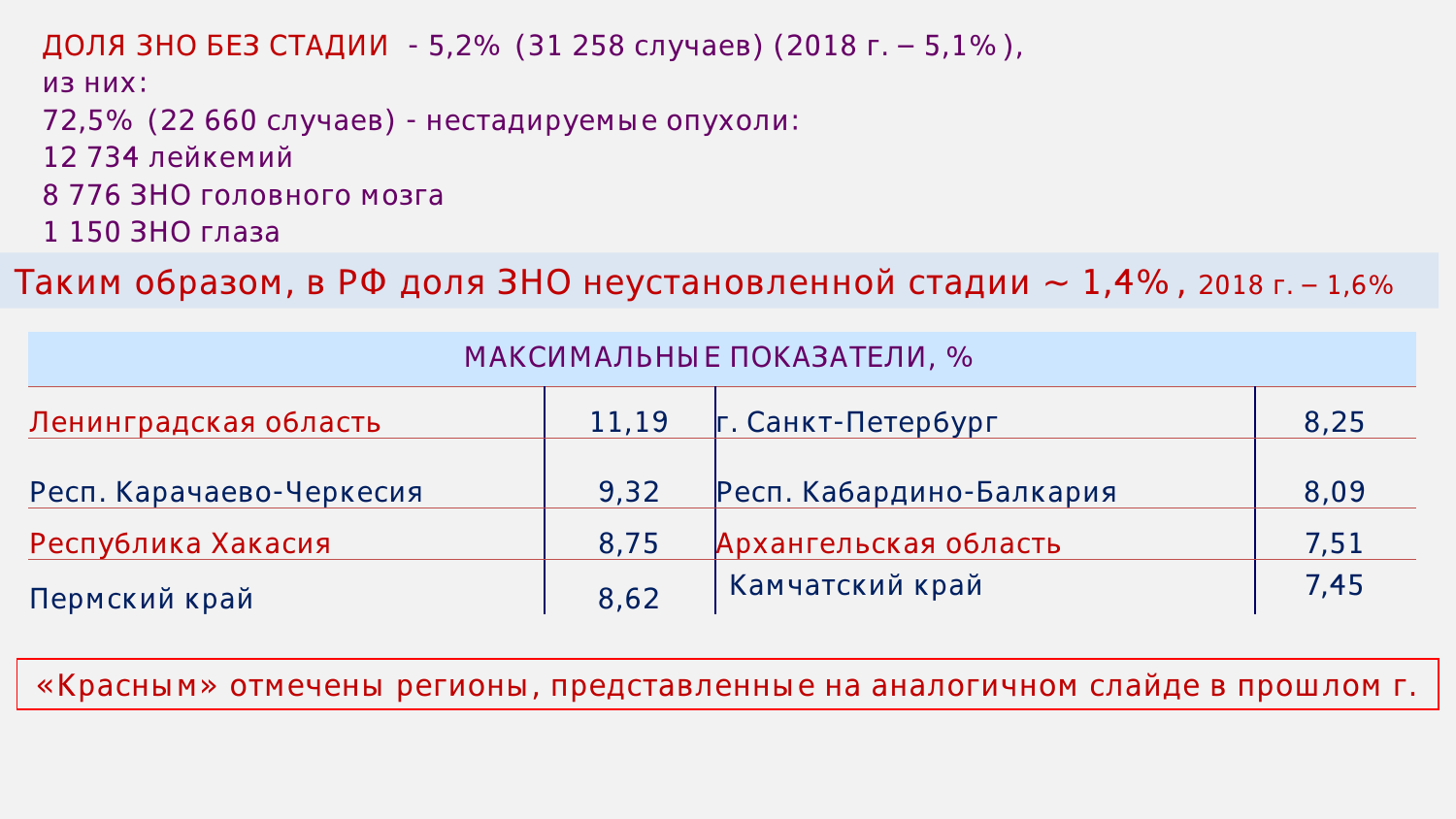

# ДОЛЯ ЗНО БЕЗ СТАДИИ  - 5,2% (31 258 случаев) (2018 г. – 5,1%), из них: 72,5% (22 660 случаев) - нестадируемые опухоли: 12 734 лейкемий 8 776 ЗНО головного мозга 1 150 ЗНО глаза

Таким образом, в РФ доля ЗНО неустановленной стадии ~ 1,4%, 2018 г. – 1,6%
| МАКСИМАЛЬНЫЕ ПОКАЗАТЕЛИ, % |  |  |  |
| --- | --- | --- | --- |
| Ленинградская область | 11,19 | г. Санкт-Петербург | 8,25 |
| Респ. Карачаево-Черкесия | 9,32 | Респ. Кабардино-Балкария | 8,09 |
| Республика Хакасия | 8,75 | Архангельская область | 7,51 |
| Пермский край | 8,62 | Камчатский край | 7,45 |
«Красным» отмечены регионы, представленные на аналогичном слайде в прошлом г.